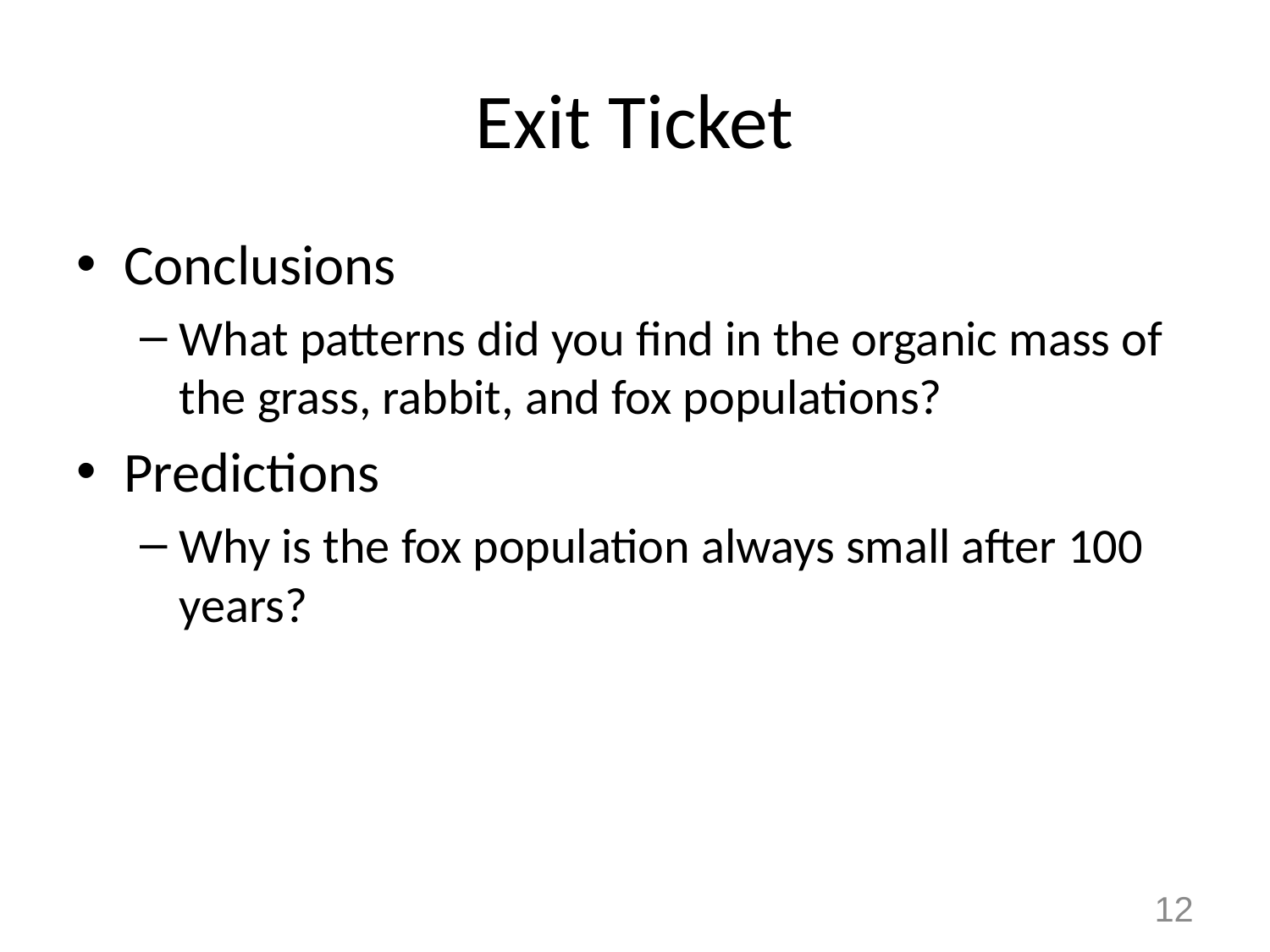

# Exit Ticket
Conclusions
What patterns did you find in the organic mass of the grass, rabbit, and fox populations?
Predictions
Why is the fox population always small after 100 years?
12